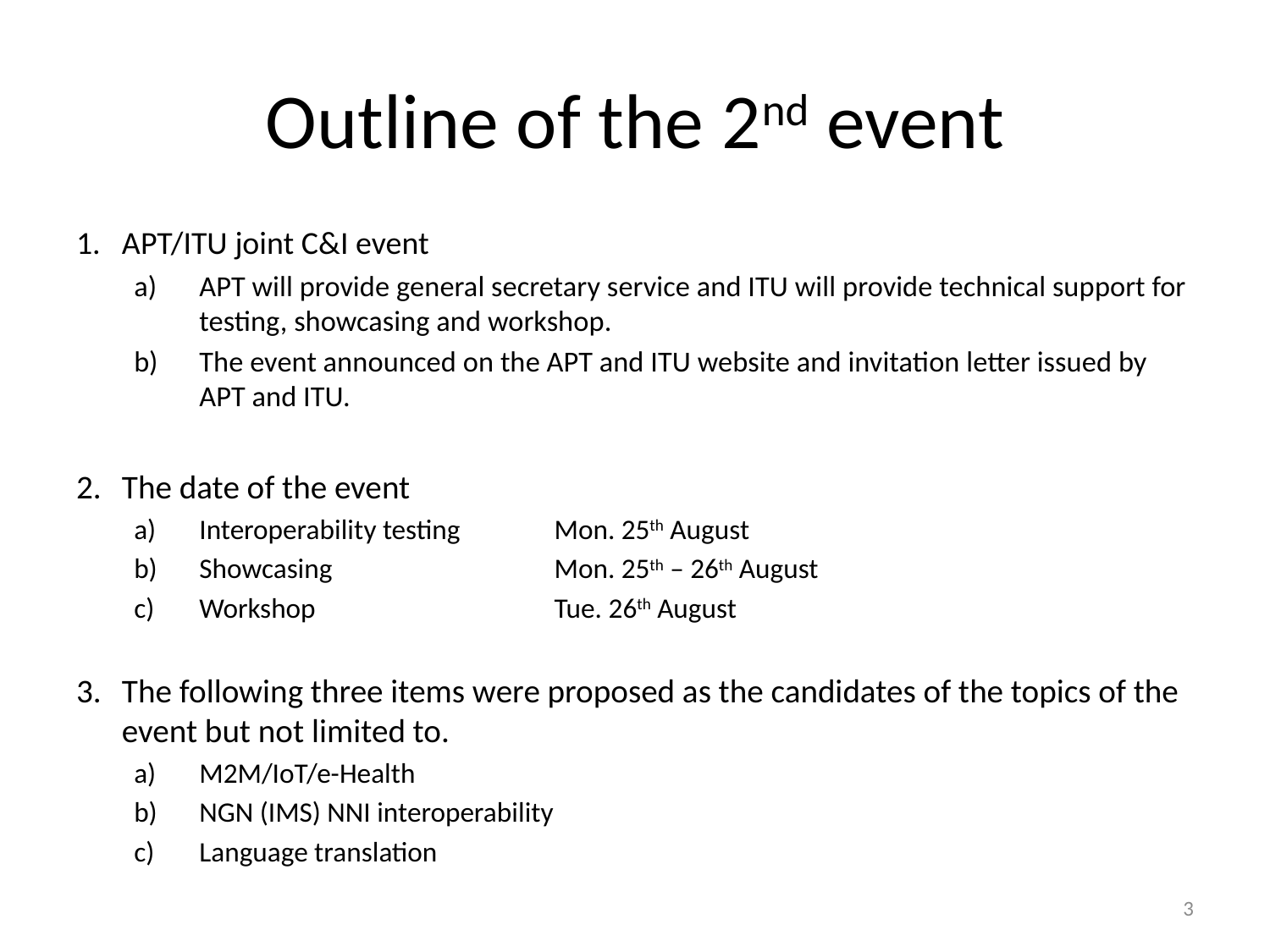

# Outline of the 2nd event
APT/ITU joint C&I event
APT will provide general secretary service and ITU will provide technical support for testing, showcasing and workshop.
The event announced on the APT and ITU website and invitation letter issued by APT and ITU.

The date of the event
Interoperability testing  	Mon. 25th August
Showcasing 	Mon. 25th – 26th August
Workshop	Tue. 26th August

The following three items were proposed as the candidates of the topics of the event but not limited to.
M2M/IoT/e-Health
NGN (IMS) NNI interoperability
Language translation

3